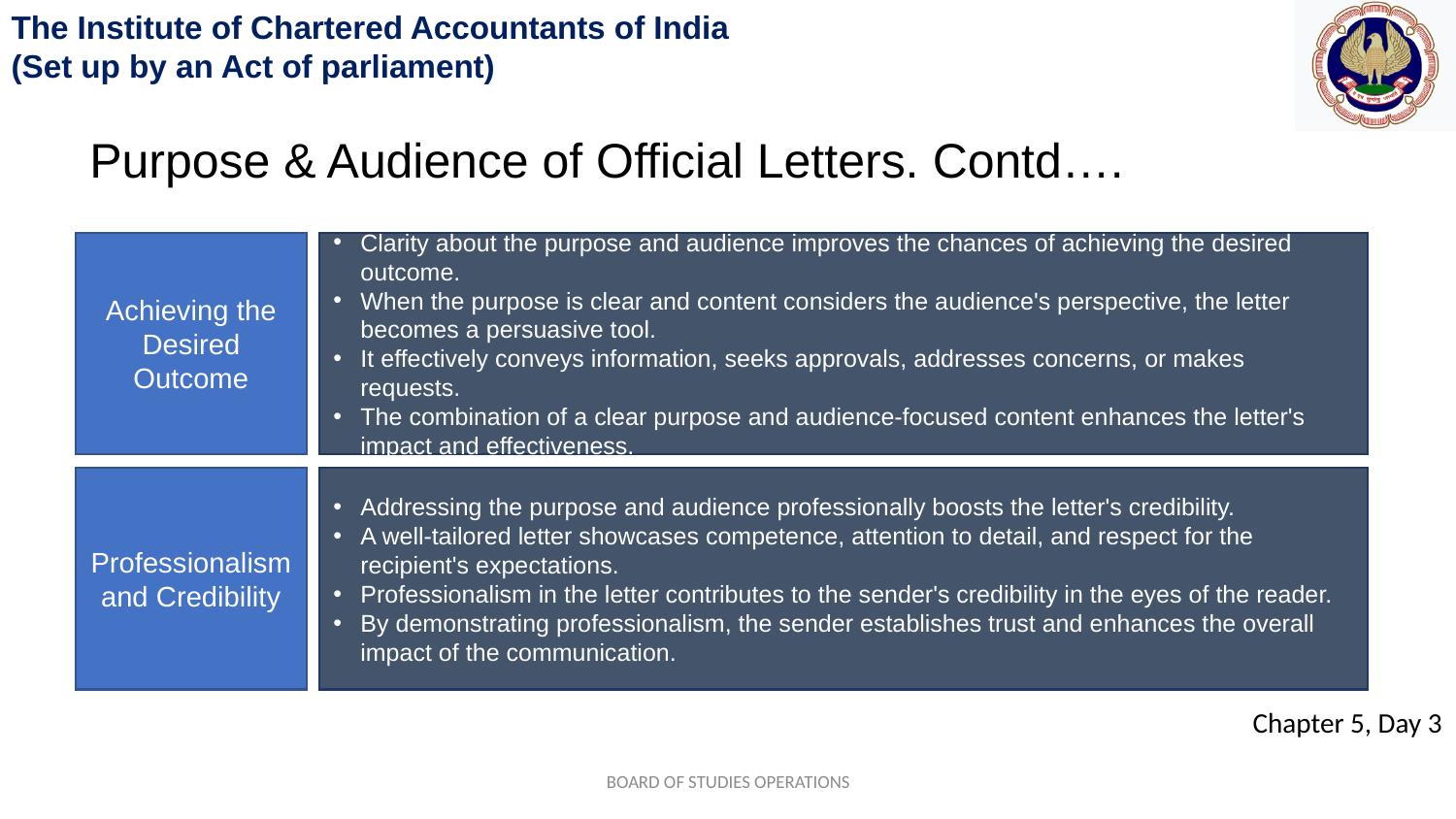

Purpose & Audience of Official Letters. Contd….
Achieving the Desired Outcome
Clarity about the purpose and audience improves the chances of achieving the desired outcome.
When the purpose is clear and content considers the audience's perspective, the letter becomes a persuasive tool.
It effectively conveys information, seeks approvals, addresses concerns, or makes requests.
The combination of a clear purpose and audience-focused content enhances the letter's impact and effectiveness.
Professionalism and Credibility
Addressing the purpose and audience professionally boosts the letter's credibility.
A well-tailored letter showcases competence, attention to detail, and respect for the recipient's expectations.
Professionalism in the letter contributes to the sender's credibility in the eyes of the reader.
By demonstrating professionalism, the sender establishes trust and enhances the overall impact of the communication.
BOARD OF STUDIES OPERATIONS